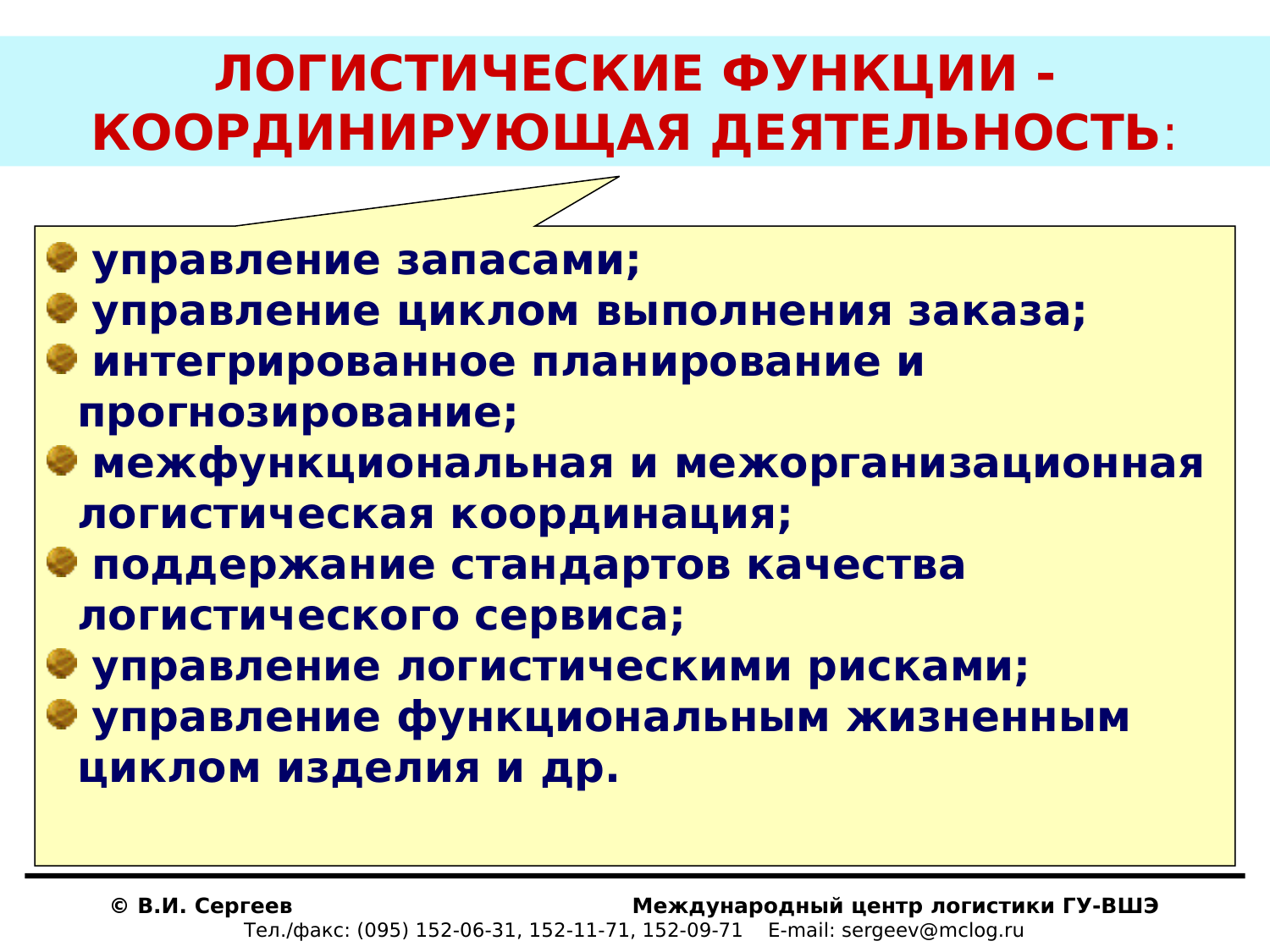

# ЛОГИСТИЧЕСКИЕ ФУНКЦИИ - КООРДИНИРУЮЩАЯ ДЕЯТЕЛЬНОСТЬ:

 управление запасами;
 управление циклом выполнения заказа;
 интегрированное планирование и прогнозирование;
 межфункциональная и межорганизационная логистическая координация;
 поддержание стандартов качества логистического сервиса;
 управление логистическими рисками;
 управление функциональным жизненным циклом изделия и др.

© В.И. Сергеев                                              Международный центр логистики ГУ-ВШЭ
Тел./факс: (095) 152-06-31, 152-11-71, 152-09-71    E-mail: sergeev@mclog.ru